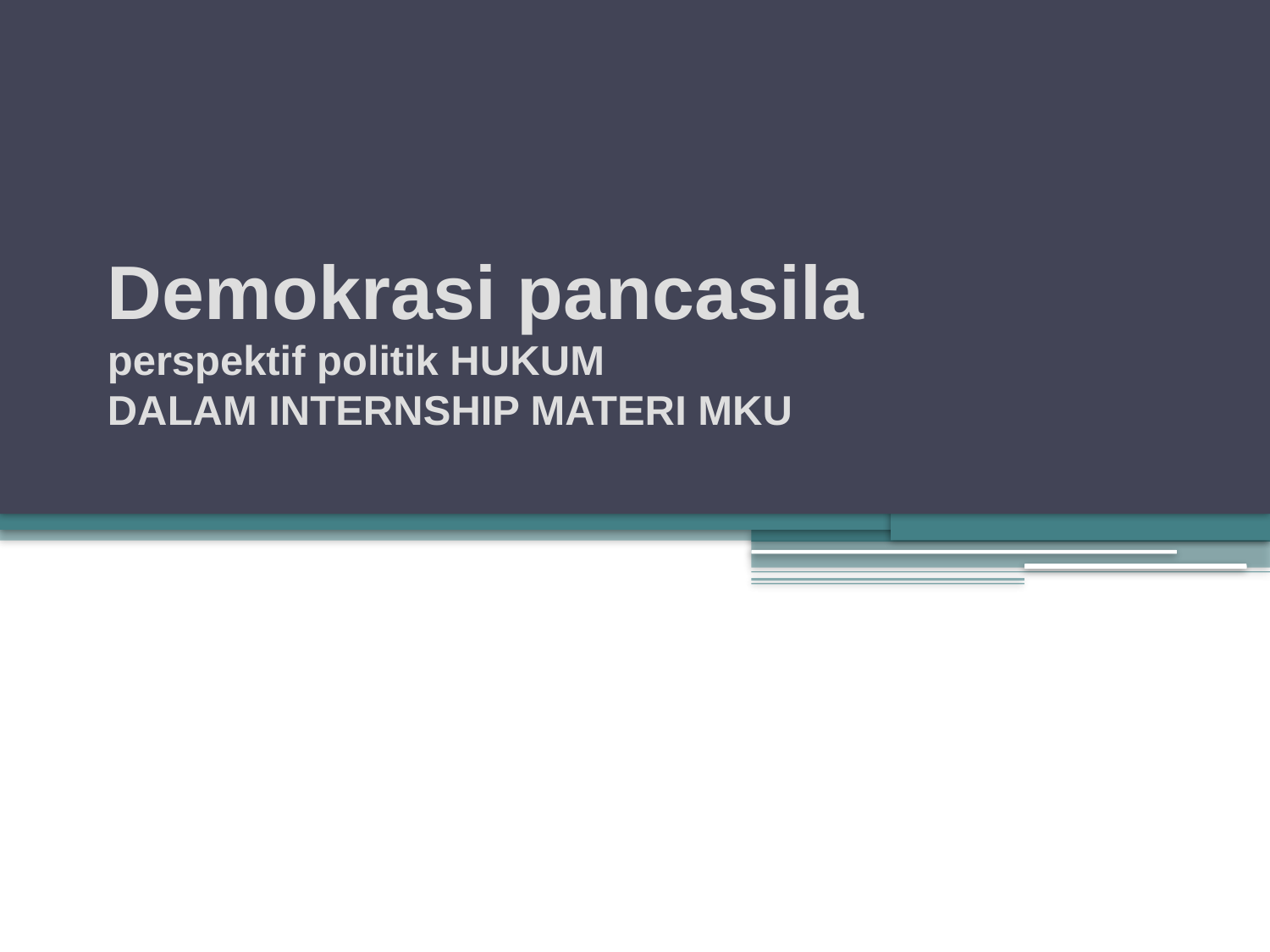

# Demokrasi pancasila perspektif politik HUKUM DALAM INTERNSHIP MATERI MKU